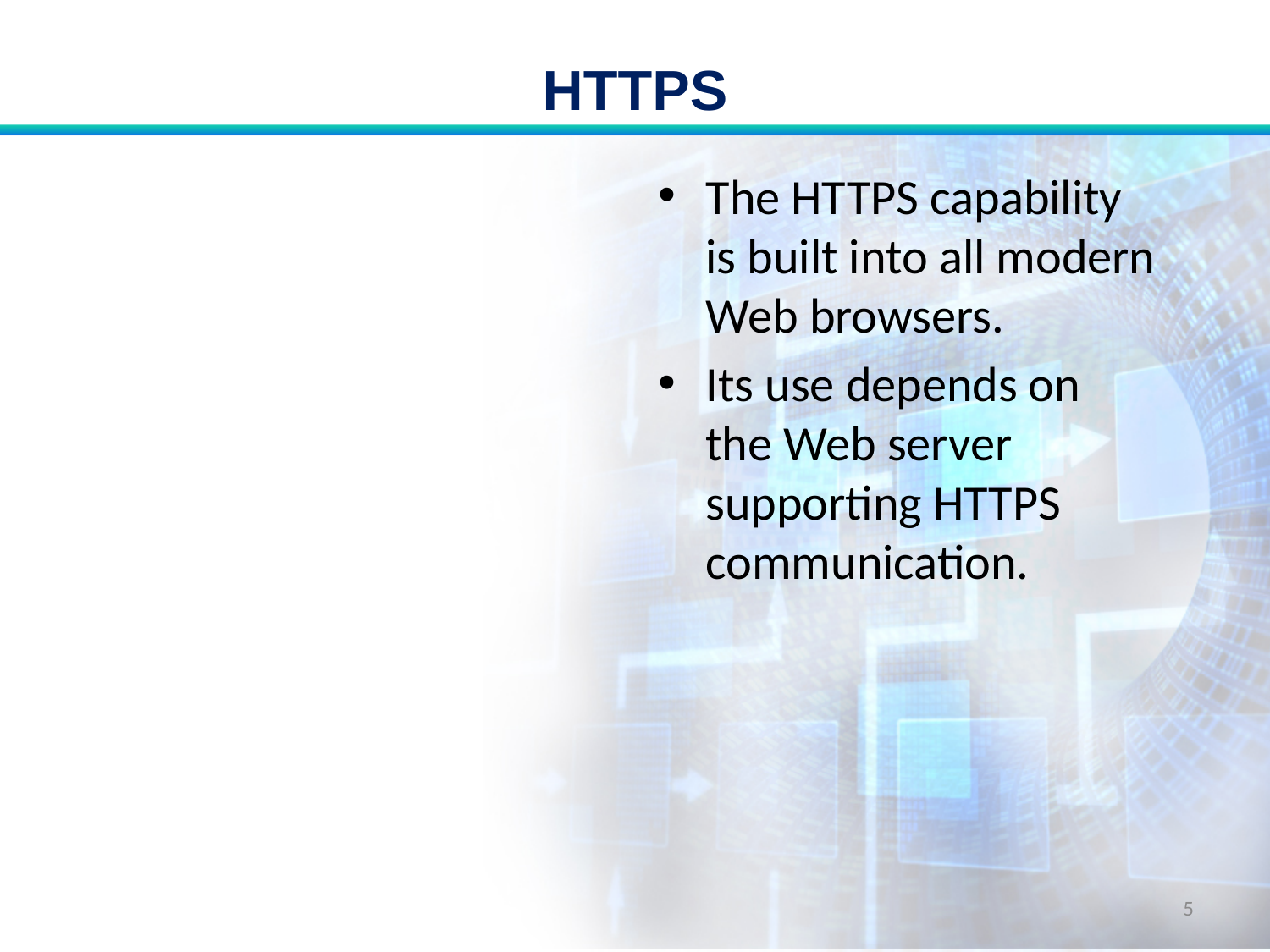

# HTTPS
The HTTPS capability is built into all modern Web browsers.
Its use depends on the Web server supporting HTTPS communication.
5